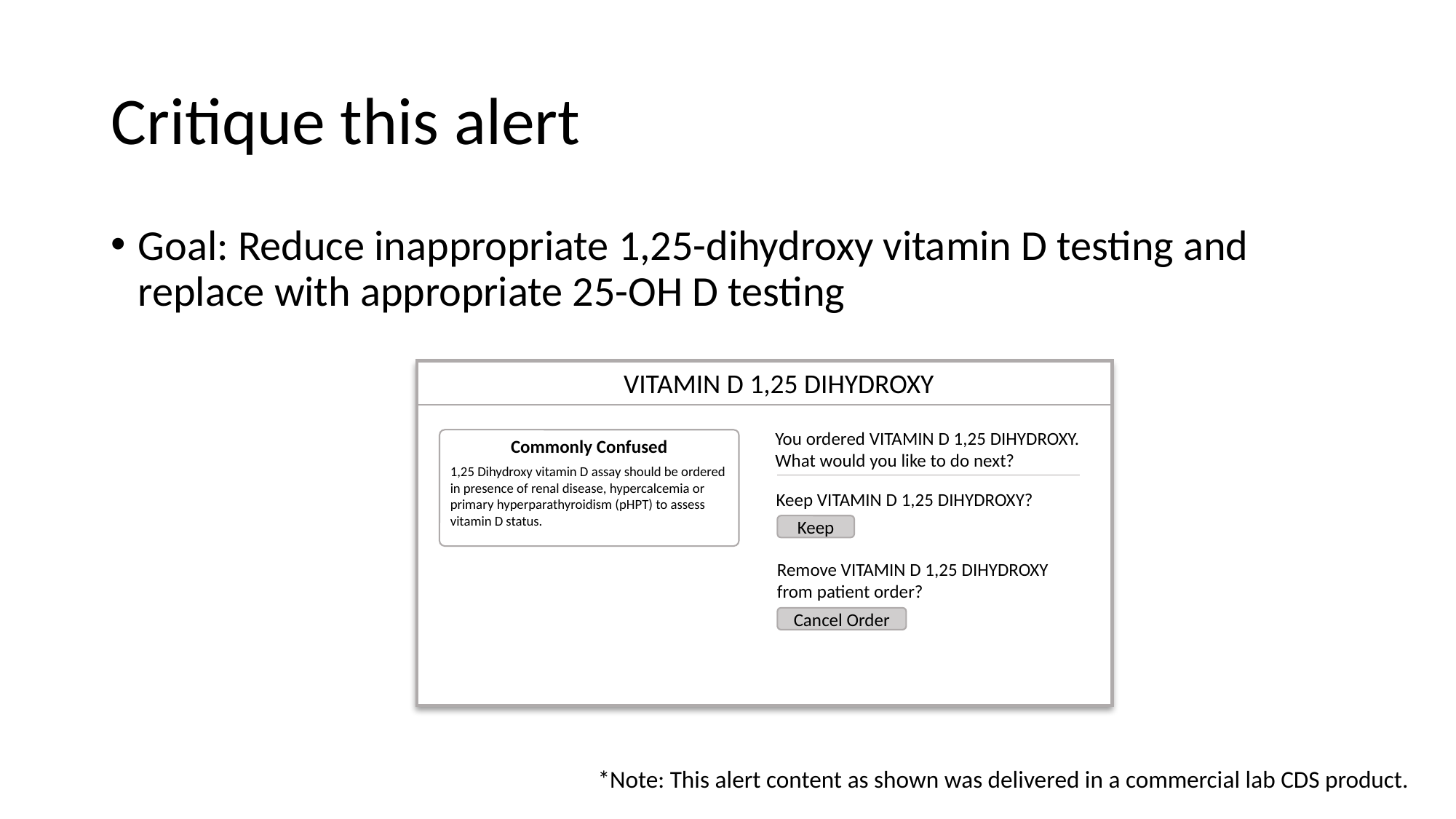

# Critique this alert
Goal: Reduce inappropriate 1,25-dihydroxy vitamin D testing and replace with appropriate 25-OH D testing

VITAMIN D 1,25 DIHYDROXY
You ordered VITAMIN D 1,25 DIHYDROXY. What would you like to do next?

Commonly Confused
1,25 Dihydroxy vitamin D assay should be ordered in presence of renal disease, hypercalcemia or primary hyperparathyroidism (pHPT) to assess vitamin D status.
Keep VITAMIN D 1,25 DIHYDROXY?
Keep
Remove VITAMIN D 1,25 DIHYDROXY from patient order?
Cancel Order
*Note: This alert content as shown was delivered in a commercial lab CDS product.